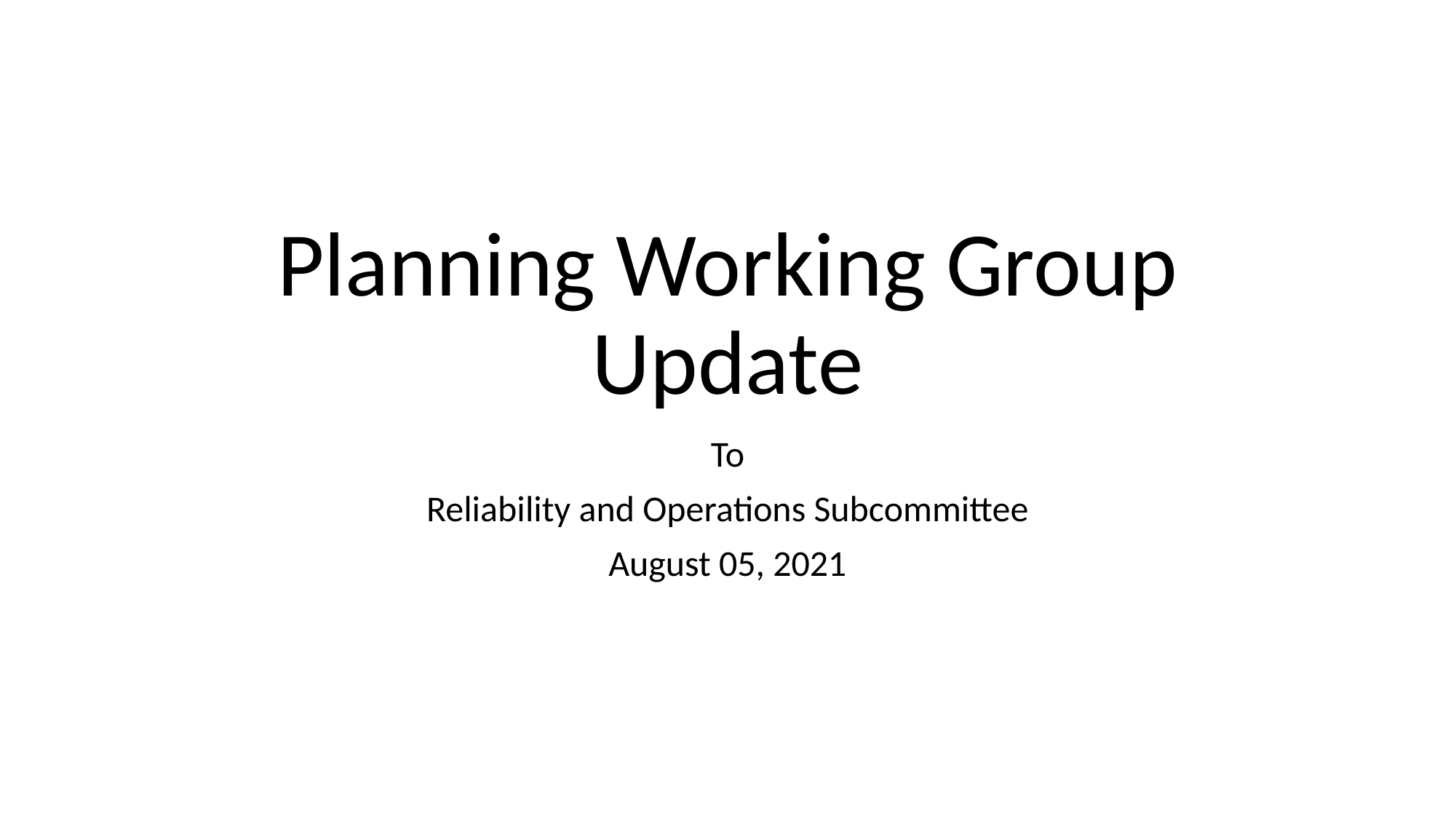

# Planning Working Group Update
To
Reliability and Operations Subcommittee
August 05, 2021